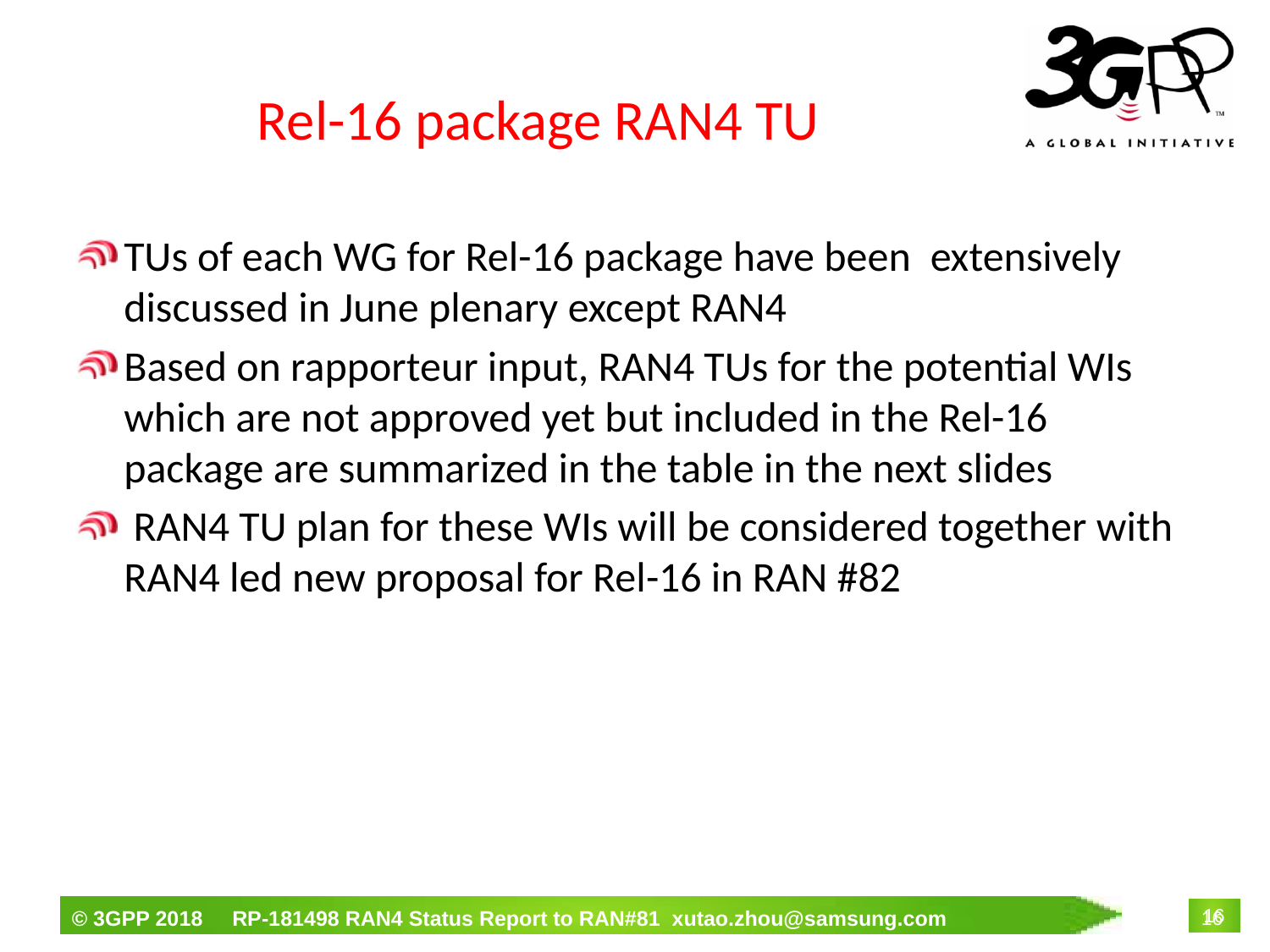

# Rel-16 package RAN4 TU
TUs of each WG for Rel-16 package have been  extensively discussed in June plenary except RAN4
Based on rapporteur input, RAN4 TUs for the potential WIs which are not approved yet but included in the Rel-16 package are summarized in the table in the next slides
 RAN4 TU plan for these WIs will be considered together with RAN4 led new proposal for Rel-16 in RAN #82
16